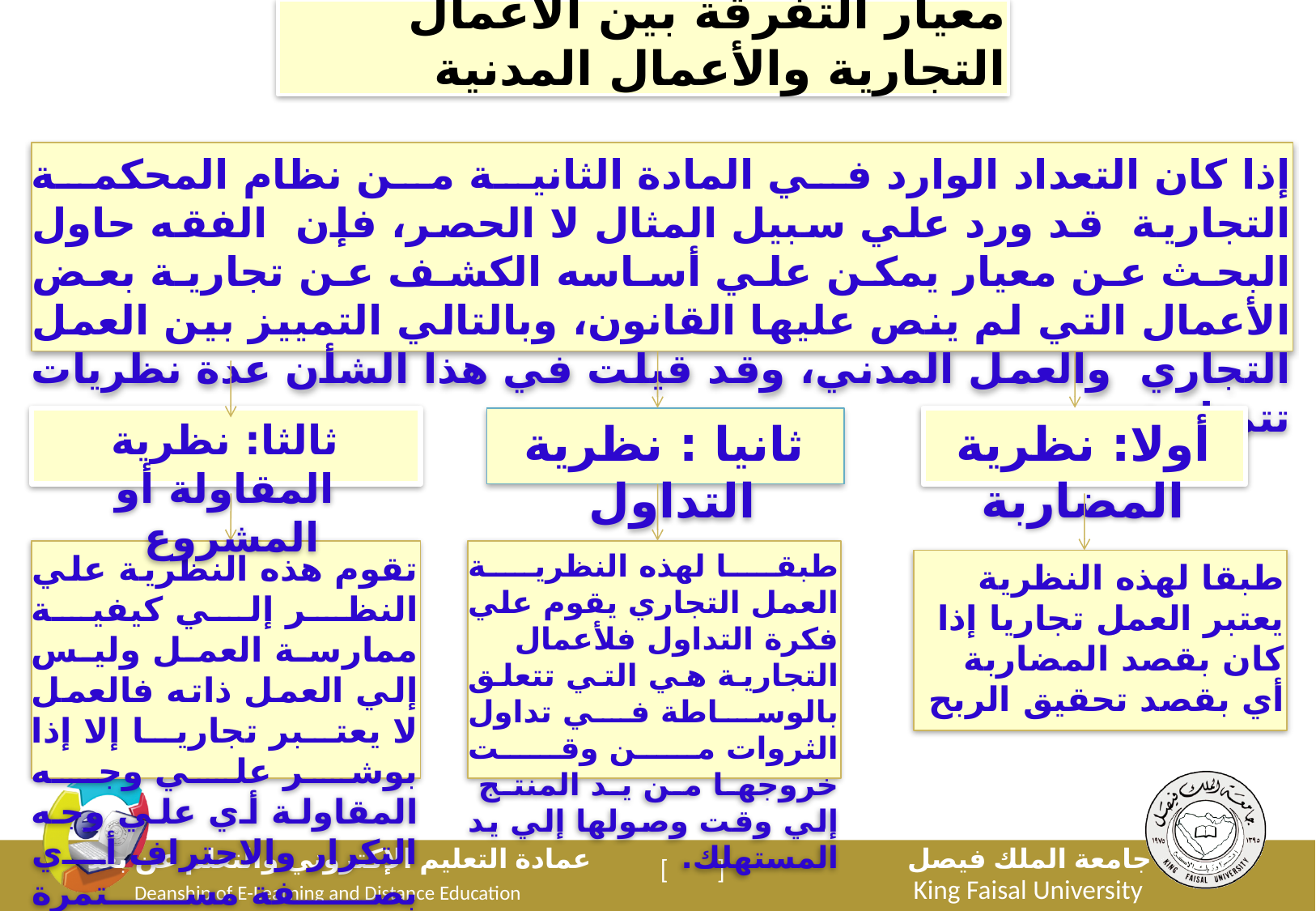

معيار التفرقة بين الأعمال التجارية والأعمال المدنية
إذا كان التعداد الوارد في المادة الثانية من نظام المحكمة التجارية  قد ورد علي سبيل المثال لا الحصر، فإن  الفقه حاول البحث عن معيار يمكن علي أساسه الكشف عن تجارية بعض الأعمال التي لم ينص عليها القانون، وبالتالي التمييز بين العمل التجاري  والعمل المدني، وقد قيلت في هذا الشأن عدة نظريات تتمثل في:
ثالثا: نظرية المقاولة أو المشروع
ثانيا : نظرية التداول
أولا: نظرية المضاربة
تقوم هذه النظرية علي النظر إلي كيفية ممارسة العمل وليس إلي العمل ذاته فالعمل لا يعتبر تجاريا إلا إذا بوشر علي وجه المقاولة أي علي وجه التكرار والاحتراف أي بصفة مستمرة ومنتظمة.

طبقا لهذه النظرية العمل التجاري يقوم علي فكرة التداول فلأعمال التجارية هي التي تتعلق بالوساطة في تداول الثروات من وقت خروجها من يد المنتج  إلي وقت وصولها إلي يد المستهلك.

طبقا لهذه النظرية يعتبر العمل تجاريا إذا كان بقصد المضاربة أي بقصد تحقيق الربح